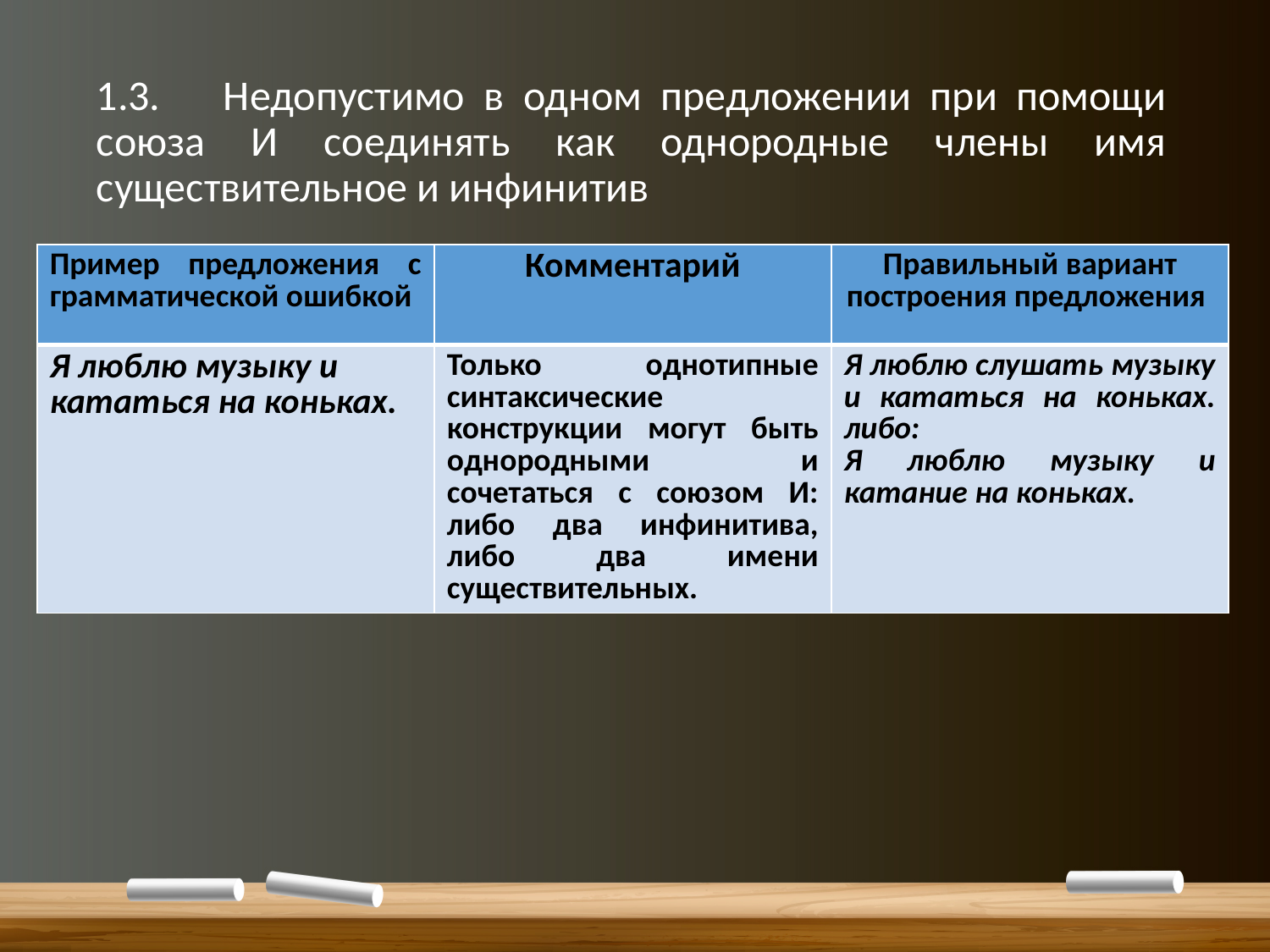

# 1.3.	Недопустимо в одном предложении при помощи союза И соединять как однородные члены имя существительное и инфинитив
| Пример предложения с грамматической ошибкой | Комментарий | Правильный вариант построения предложения |
| --- | --- | --- |
| Я люблю музыку и кататься на коньках. | Только однотипные синтаксические конструкции могут быть однородными и сочетаться с союзом И: либо два инфинитива, либо два имени существительных. | Я люблю слушать музыку и кататься на коньках. либо: Я люблю музыку и катание на коньках. |